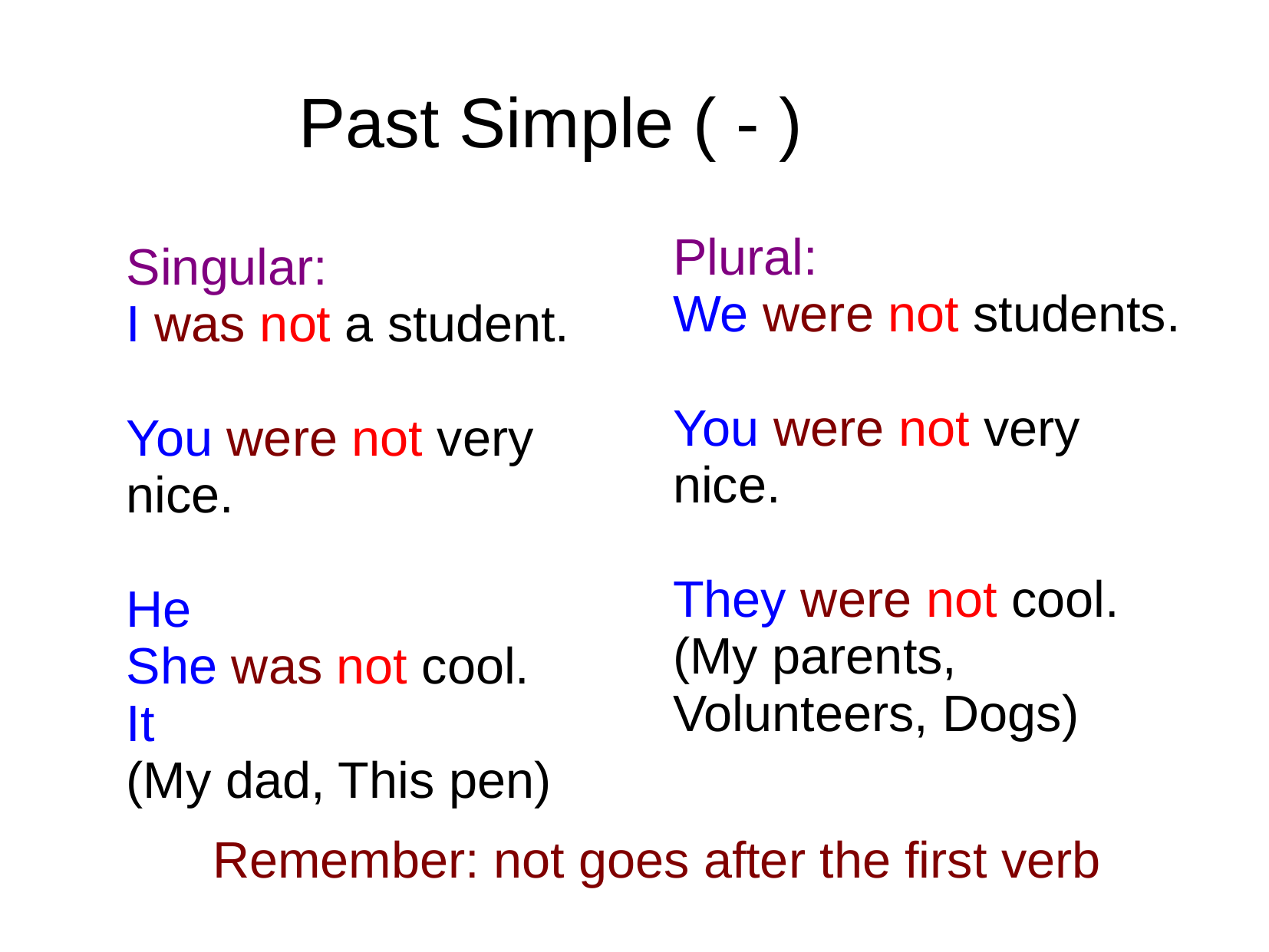

# Past Simple ( - )
Plural:
We were not students.

You were not very nice.

They were not cool.
(My parents, Volunteers, Dogs)
Singular:
I was not a student.

You were not very nice.

He
She was not cool.
It
(My dad, This pen)

Remember: not goes after the first verb